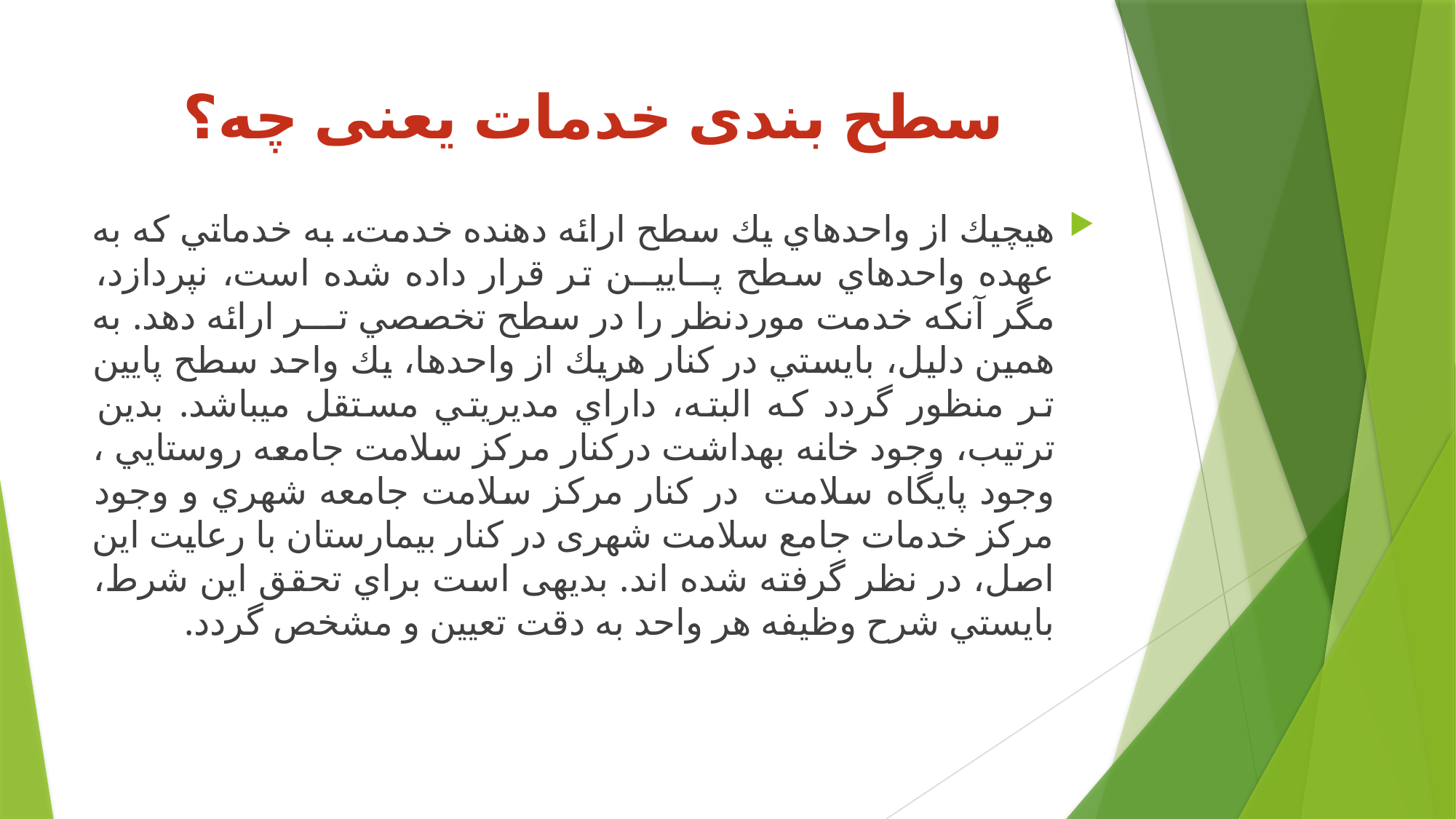

# سطح بندی خدمات یعنی چه؟
هيچيك از واحدهاي يك سطح ارائه دهنده خدمت، به خدماتي كه به عهده واحدهاي سطح پــاييــن تر قرار داده شده است، نپردازد، مگر آنكه خدمت موردنظر را در سطح تخصصي تـــر ارائه دهد. به همين دليل، بايستي در كنار هريك از واحدها، يك واحد سطح پايين تر منظور گردد كه البته، داراي مديريتي مستقل ميباشد. بدین ترتیب، وجود خانه بهداشت دركنار مركز سلامت جامعه روستايي ، وجود پایگاه سلامت  در کنار مركز سلامت جامعه شهري و وجود مرکز خدمات جامع سلامت شهری در کنار بيمارستان با رعایت این اصل، در نظر گرفته شده اند. بدیهی است براي تحقق اين شرط، بايستي شرح وظيفه هر واحد به دقت تعيين و مشخص گردد.